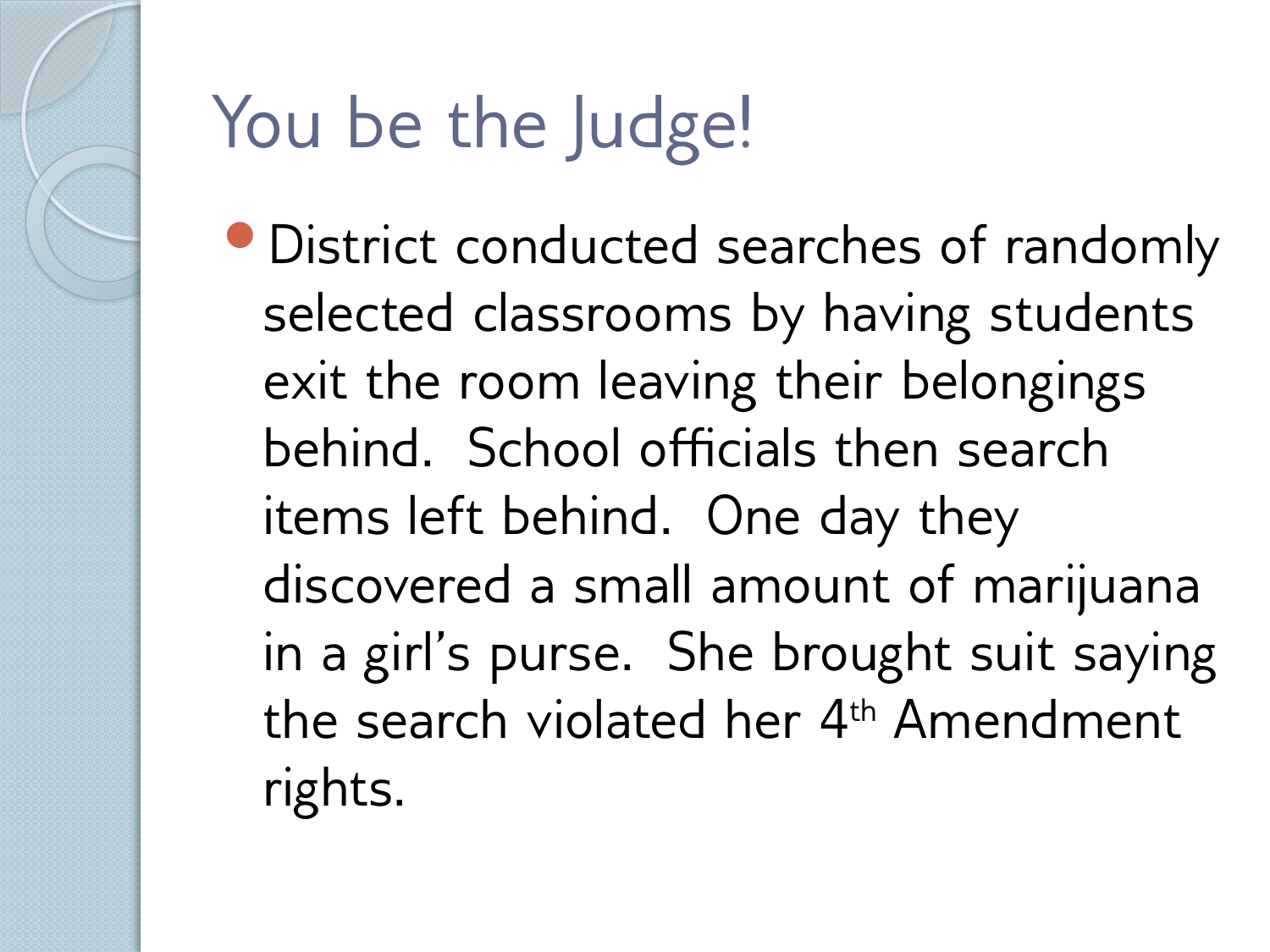

# You be the Judge!
District conducted searches of randomly selected classrooms by having students exit the room leaving their belongings behind.  School officials then search items left behind.  One day they discovered a small amount of marijuana in a girl’s purse.  She brought suit saying the search violated her 4th Amendment rights.